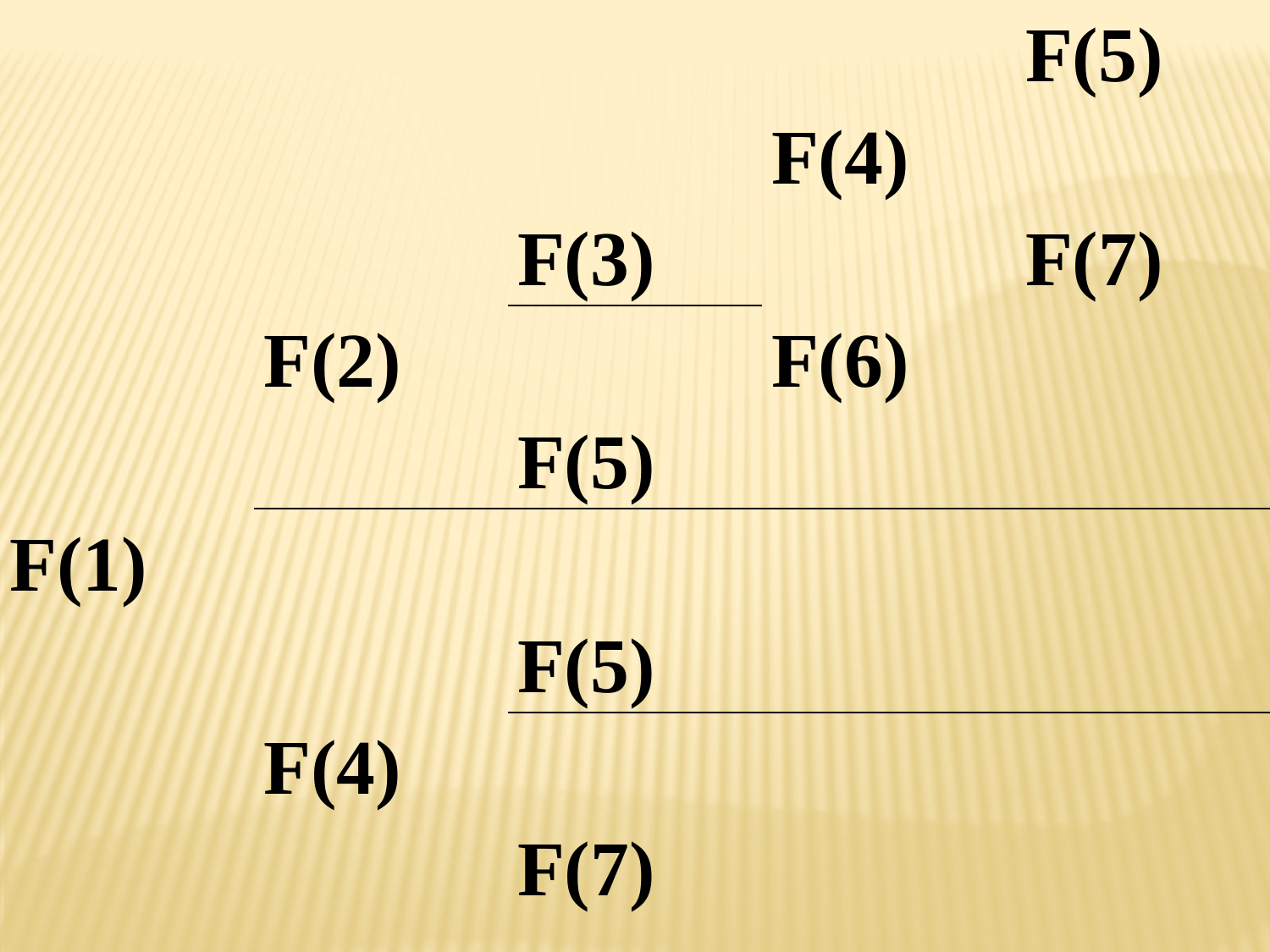

|  |  |  |  | F(5) |
| --- | --- | --- | --- | --- |
|  |  |  | F(4) |  |
|  |  | F(3) |  | F(7) |
|  | F(2) |  | F(6) |  |
|  |  | F(5) |  |  |
| F(1) |  |  |  |  |
|  |  | F(5) |  |  |
|  | F(4) |  |  |  |
|  |  | F(7) |  |  |